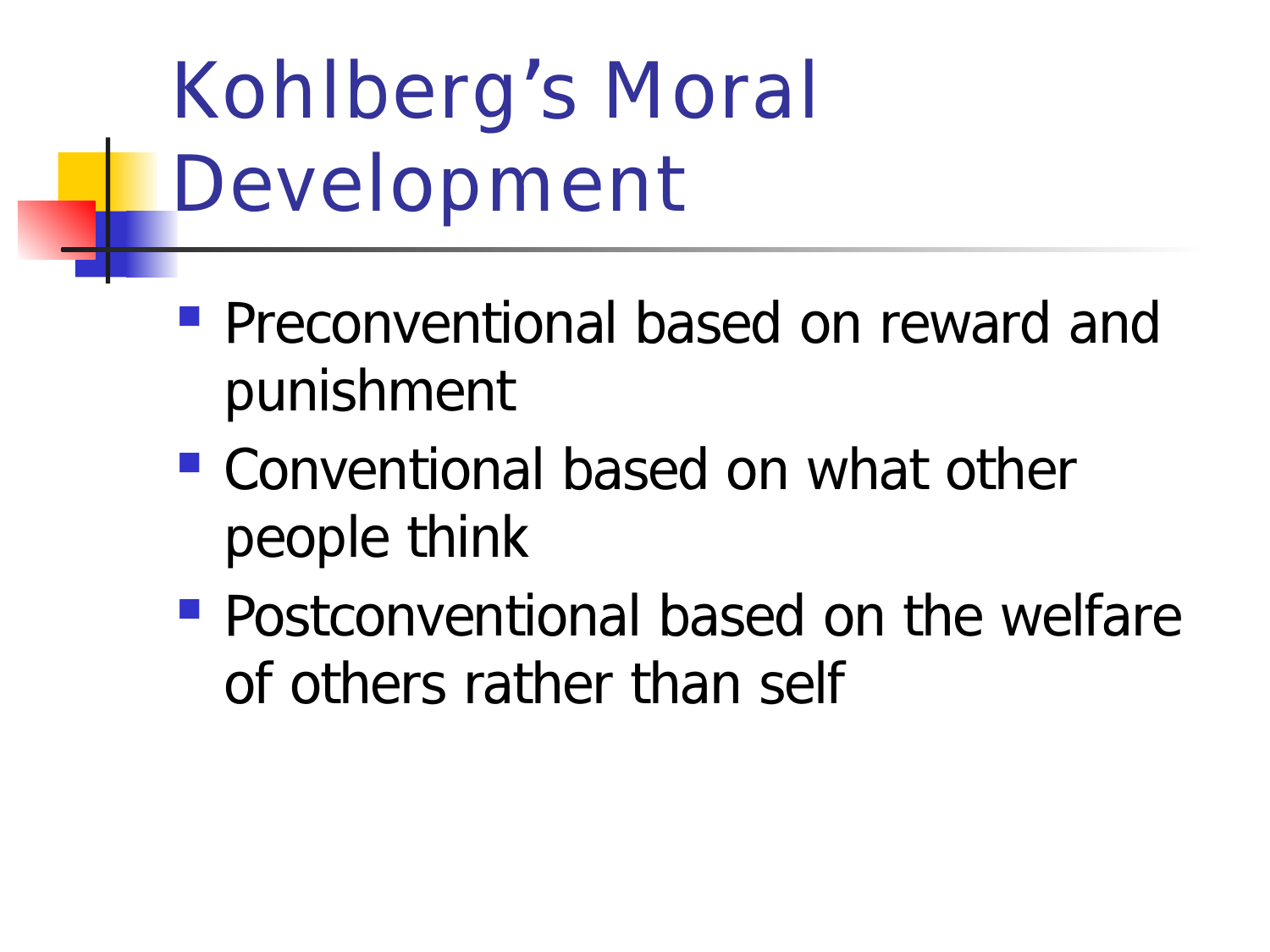

# Kohlberg’s Moral Development
Preconventional based on reward and punishment
Conventional based on what other people think
Postconventional based on the welfare of others rather than self